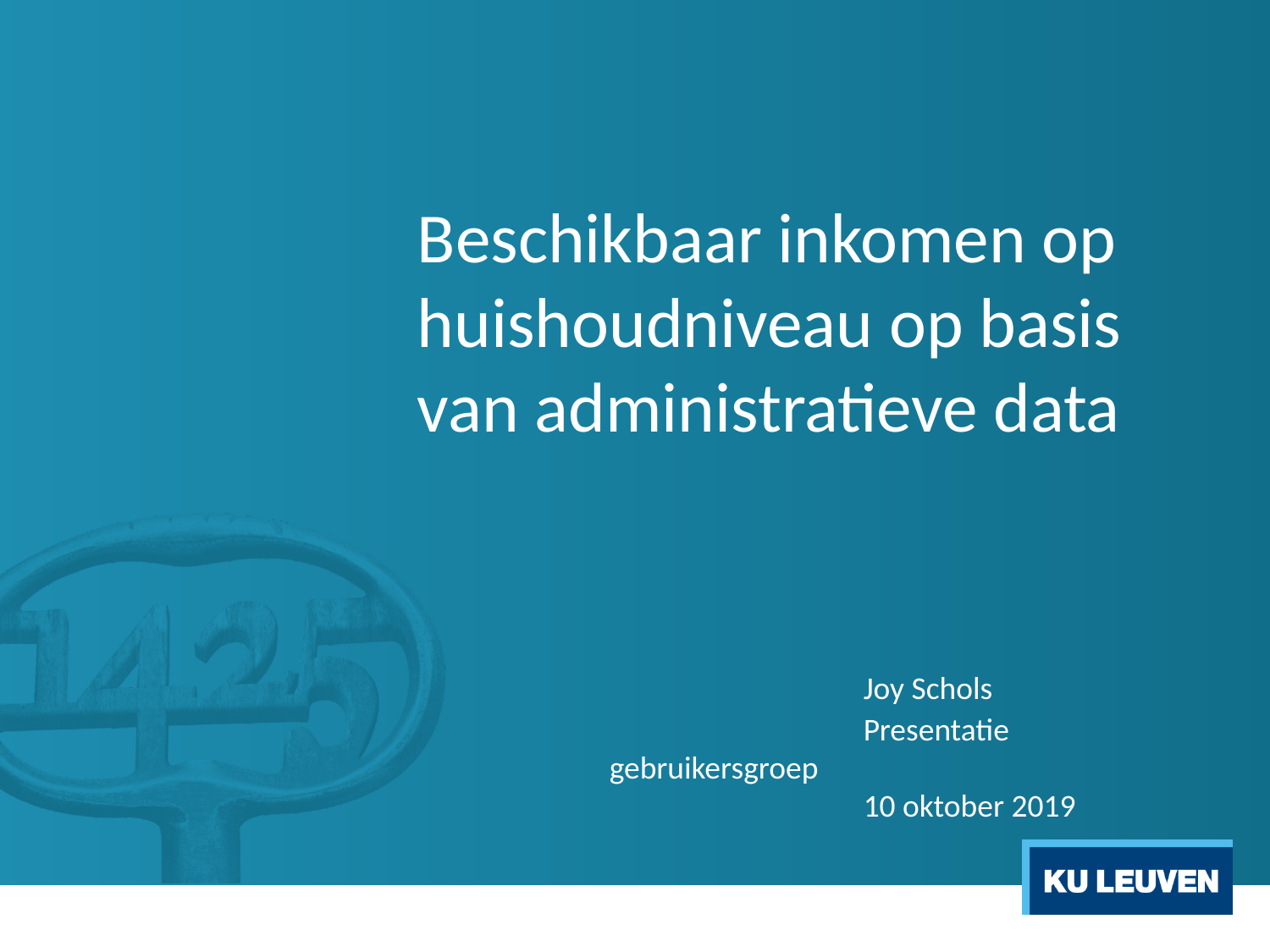

# Beschikbaar inkomen op huishoudniveau op basis van administratieve data

		Joy Schols
		Presentatie gebruikersgroep
 		10 oktober 2019